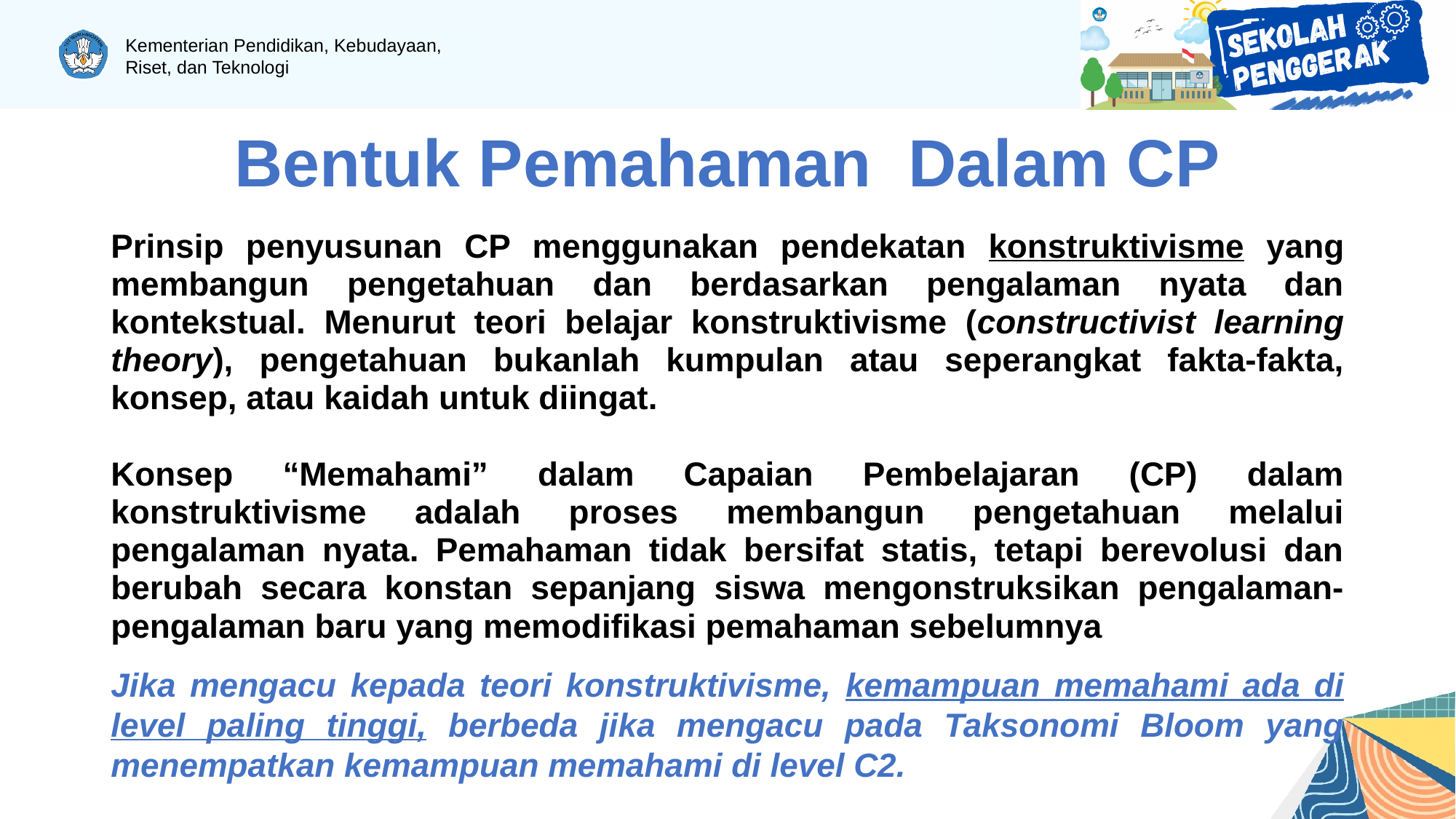

# Bentuk Pemahaman  Dalam CP
Prinsip penyusunan CP menggunakan pendekatan konstruktivisme yang membangun pengetahuan dan berdasarkan pengalaman nyata dan kontekstual. Menurut teori belajar konstruktivisme (constructivist learning theory), pengetahuan bukanlah kumpulan atau seperangkat fakta-fakta, konsep, atau kaidah untuk diingat.

Konsep “Memahami” dalam Capaian Pembelajaran (CP) dalam konstruktivisme adalah proses membangun pengetahuan melalui pengalaman nyata. Pemahaman tidak bersifat statis, tetapi berevolusi dan berubah secara konstan sepanjang siswa mengonstruksikan pengalaman-pengalaman baru yang memodifikasi pemahaman sebelumnya
Jika mengacu kepada teori konstruktivisme, kemampuan memahami ada di level paling tinggi, berbeda jika mengacu pada Taksonomi Bloom yang menempatkan kemampuan memahami di level C2.